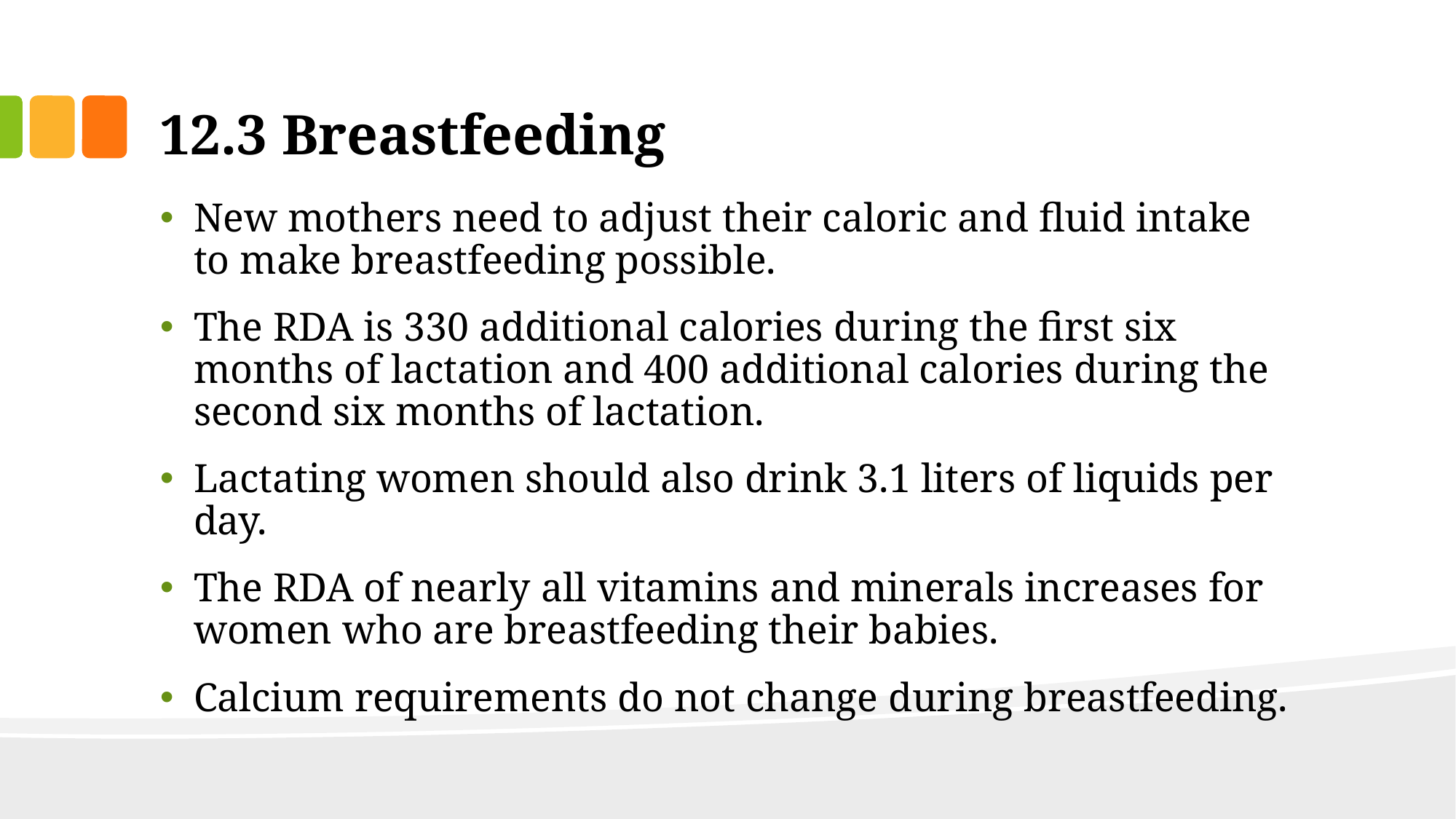

# 12.3 Breastfeeding
New mothers need to adjust their caloric and fluid intake to make breastfeeding possible.
The RDA is 330 additional calories during the first six months of lactation and 400 additional calories during the second six months of lactation.
Lactating women should also drink 3.1 liters of liquids per day.
The RDA of nearly all vitamins and minerals increases for women who are breastfeeding their babies.
Calcium requirements do not change during breastfeeding.